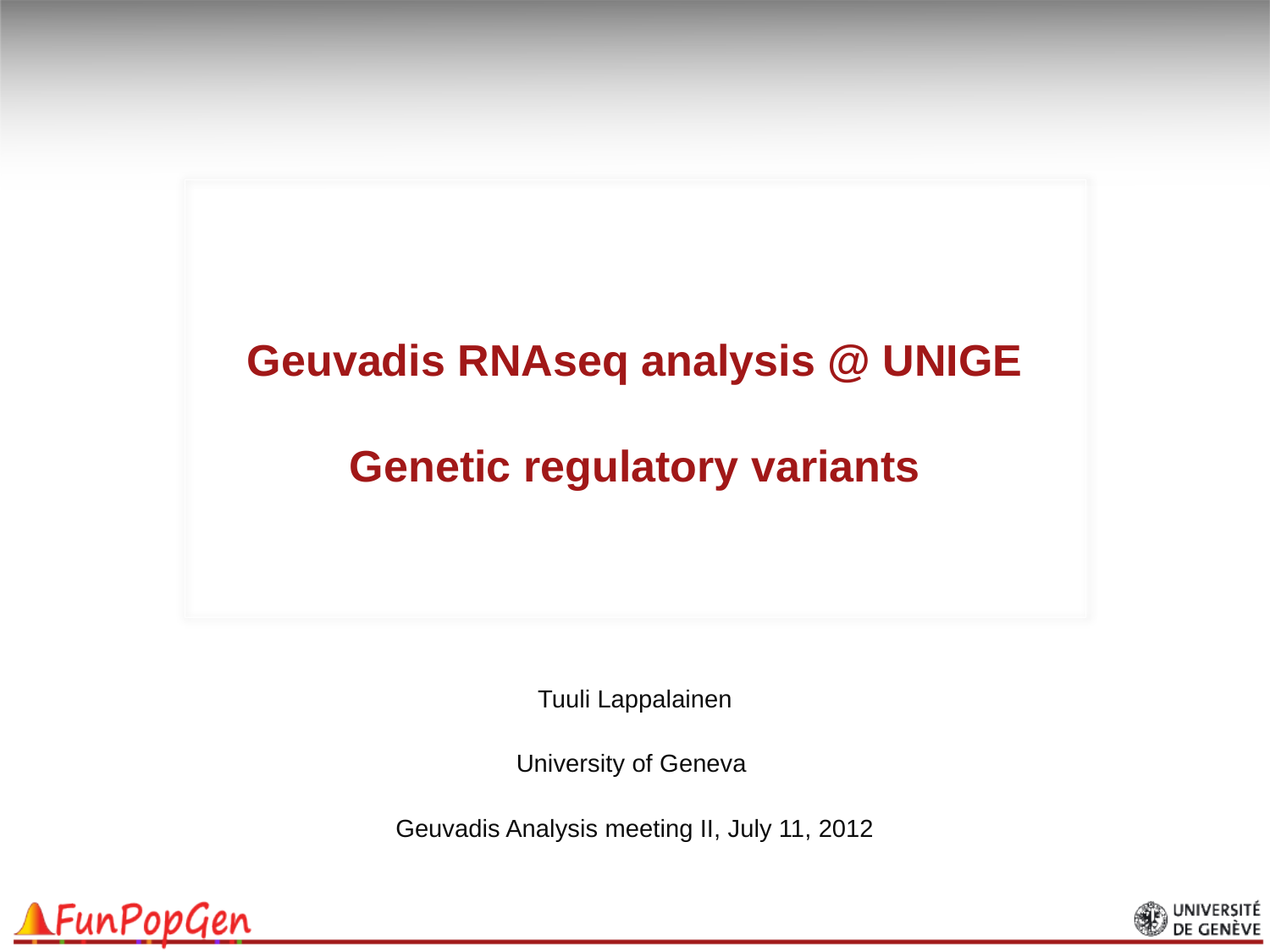

# Geuvadis RNAseq analysis @ UNIGE Genetic regulatory variants
Tuuli Lappalainen
University of Geneva
Geuvadis Analysis meeting II, July 11, 2012